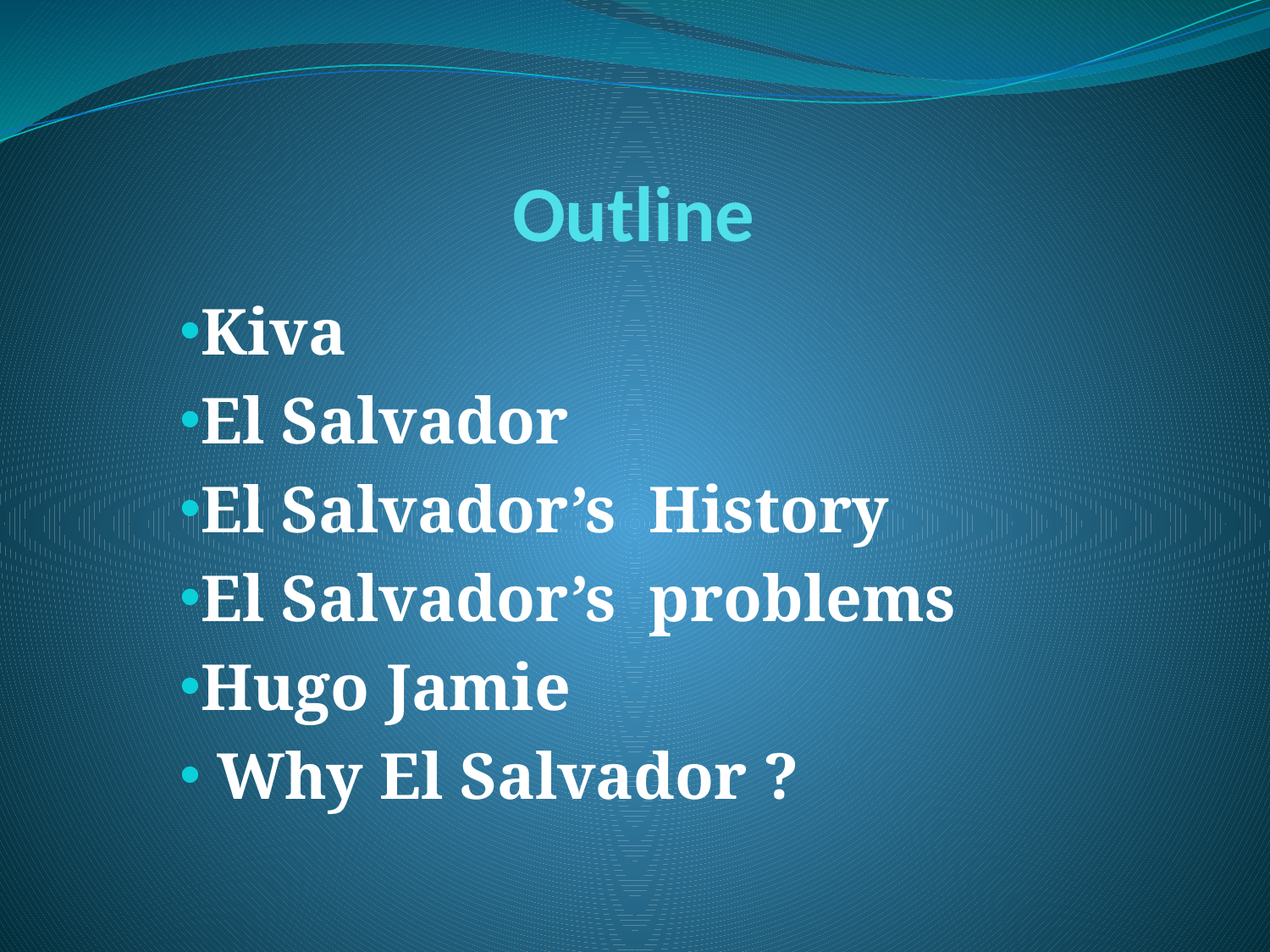

# Outline
Kiva
El Salvador
El Salvador’s  History
El Salvador’s  problems
Hugo Jamie
 Why El Salvador ?